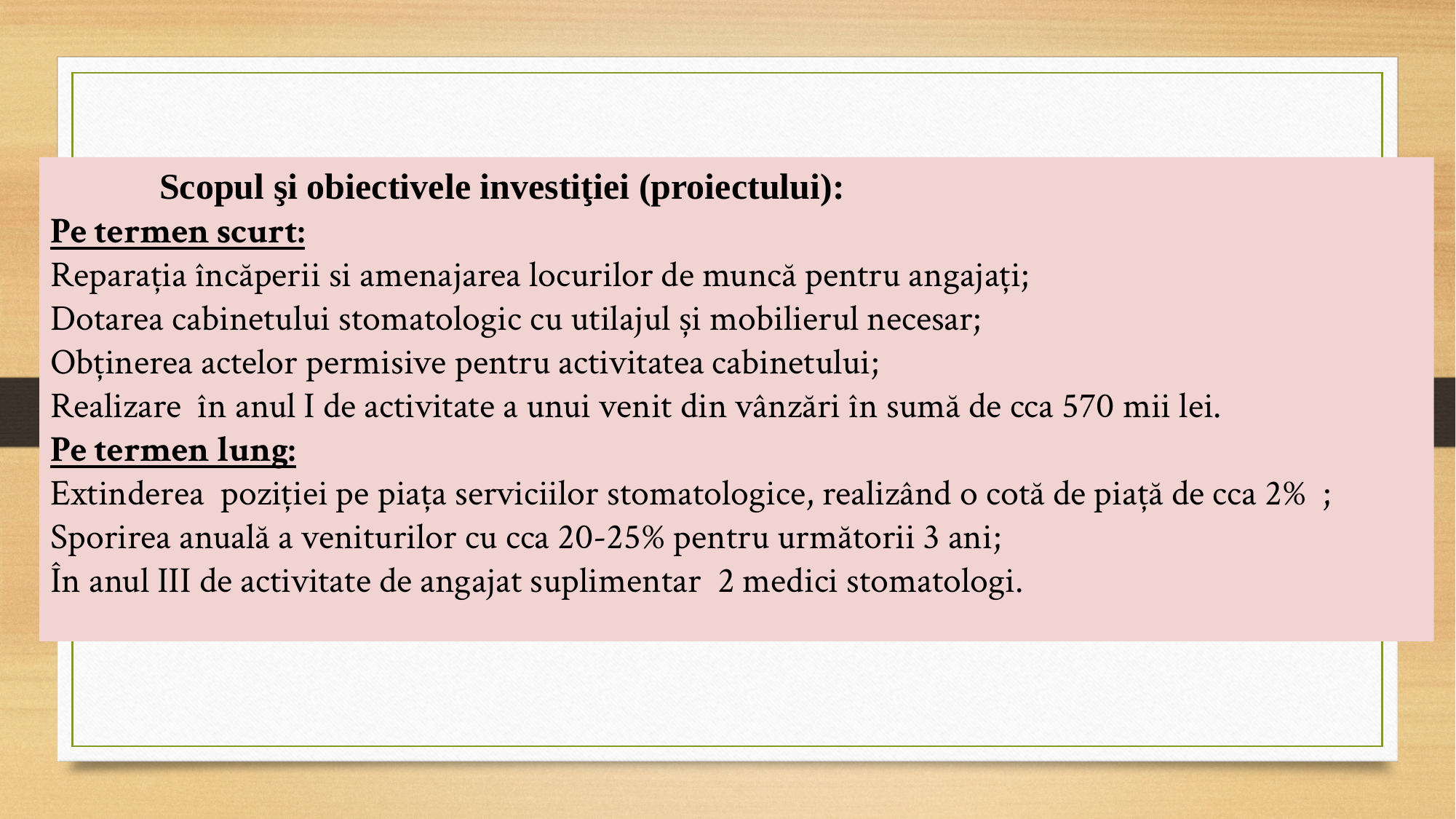

Scopul şi obiectivele investiţiei (proiectului):
Pe termen scurt:
Reparația încăperii si amenajarea locurilor de muncă pentru angajați;
Dotarea cabinetului stomatologic cu utilajul și mobilierul necesar;
Obținerea actelor permisive pentru activitatea cabinetului;
Realizare  în anul I de activitate a unui venit din vânzări în sumă de cca 570 mii lei.
Pe termen lung:
Extinderea  poziției pe piața serviciilor stomatologice, realizând o cotă de piață de cca 2%  ;
Sporirea anuală a veniturilor cu cca 20-25% pentru următorii 3 ani;
În anul III de activitate de angajat suplimentar  2 medici stomatologi.